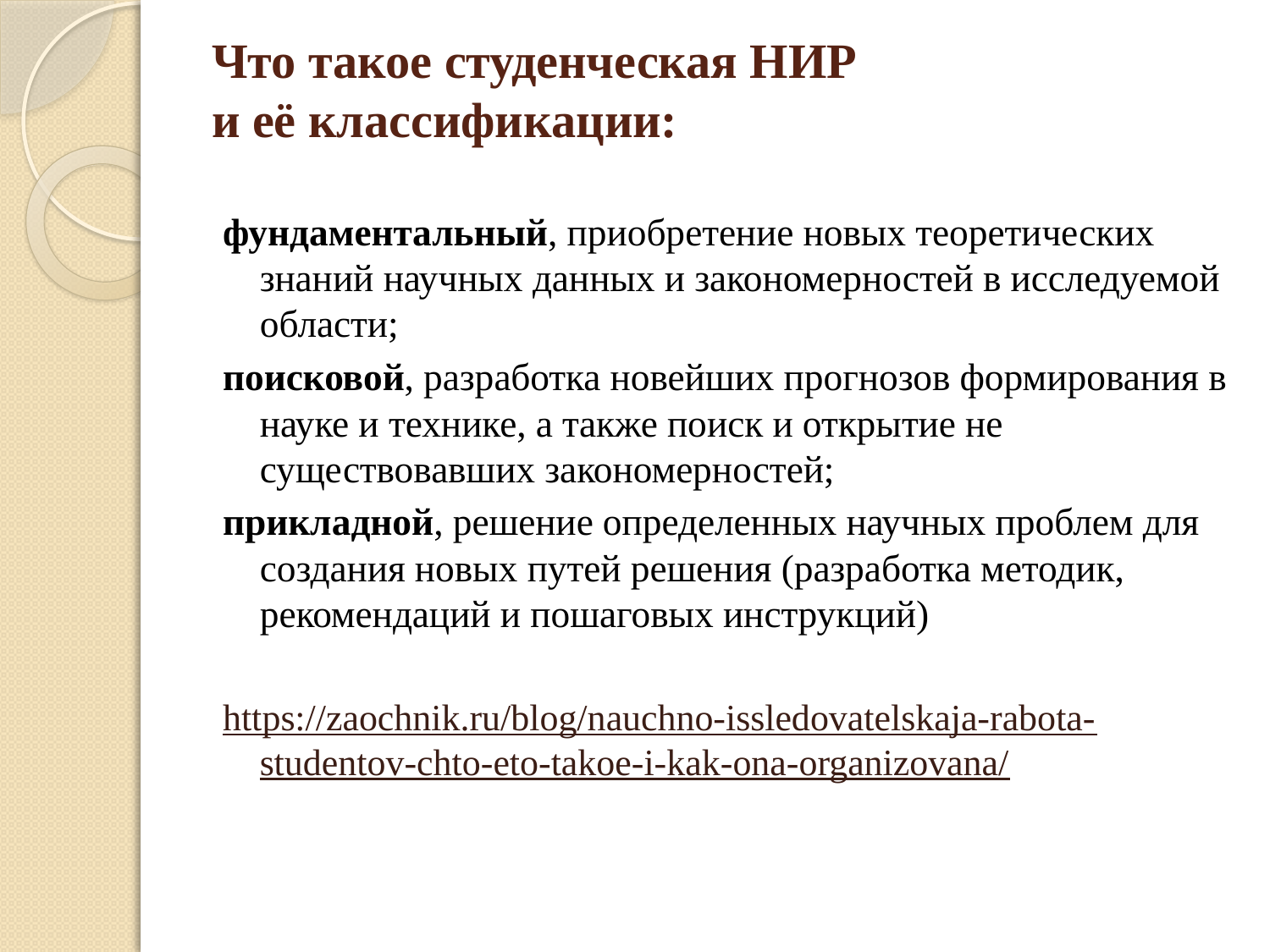

# Что такое студенческая НИР и её классификации:
фундаментальный, приобретение новых теоретических знаний научных данных и закономерностей в исследуемой области;
поисковой, разработка новейших прогнозов формирования в науке и технике, а также поиск и открытие не существовавших закономерностей;
прикладной, решение определенных научных проблем для создания новых путей решения (разработка методик, рекомендаций и пошаговых инструкций)

https://zaochnik.ru/blog/nauchno-issledovatelskaja-rabota-studentov-chto-eto-takoe-i-kak-ona-organizovana/